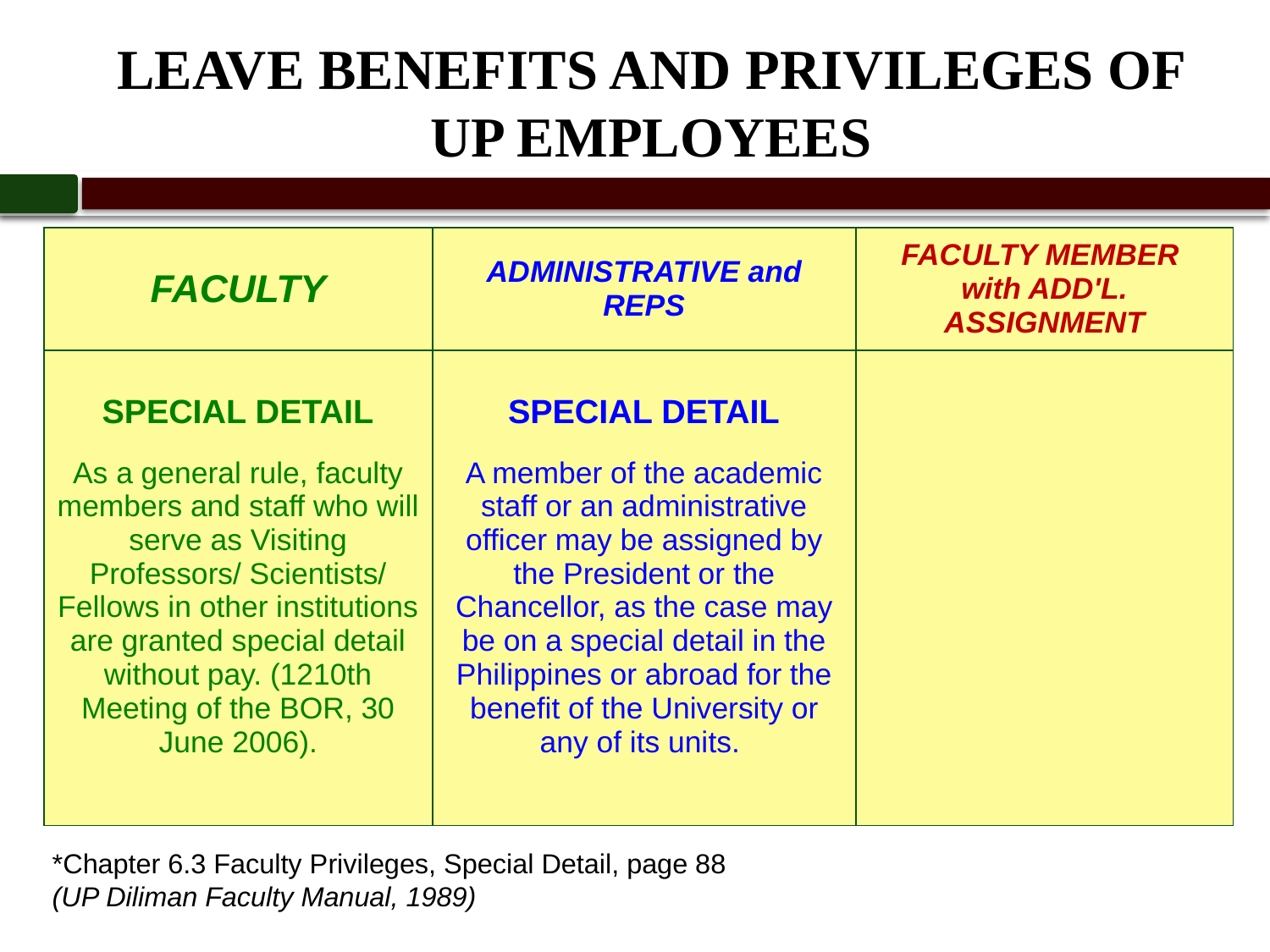

# LEAVE BENEFITS AND PRIVILEGES OF UP EMPLOYEES
| FACULTY | ADMINISTRATIVE and REPS | FACULTY MEMBER with ADD'L. ASSIGNMENT |
| --- | --- | --- |
| SPECIAL DETAIL As a general rule, faculty members and staff who will serve as Visiting Professors/ Scientists/ Fellows in other institutions are granted special detail without pay. (1210th Meeting of the BOR, 30 June 2006). | SPECIAL DETAIL A member of the academic staff or an administrative officer may be assigned by the President or the Chancellor, as the case may be on a special detail in the Philippines or abroad for the benefit of the University or any of its units. |  |
*Chapter 6.3 Faculty Privileges, Special Detail, page 88
(UP Diliman Faculty Manual, 1989)